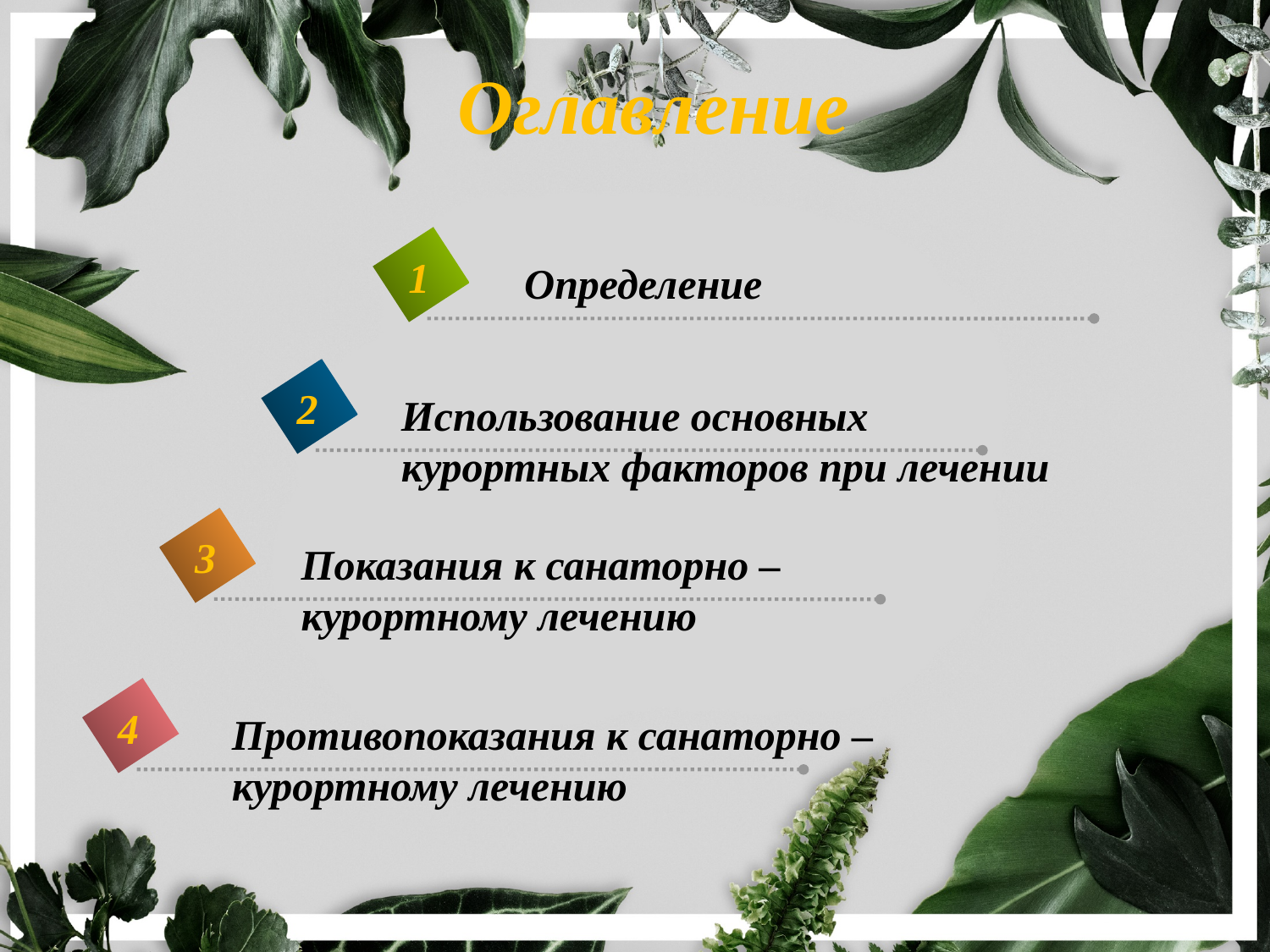

# Оглавление

1
Определение

2
Использование основных
курортных факторов при лечении

3
Показания к санаторно –
курортному лечению

4
Противопоказания к санаторно –
курортному лечению